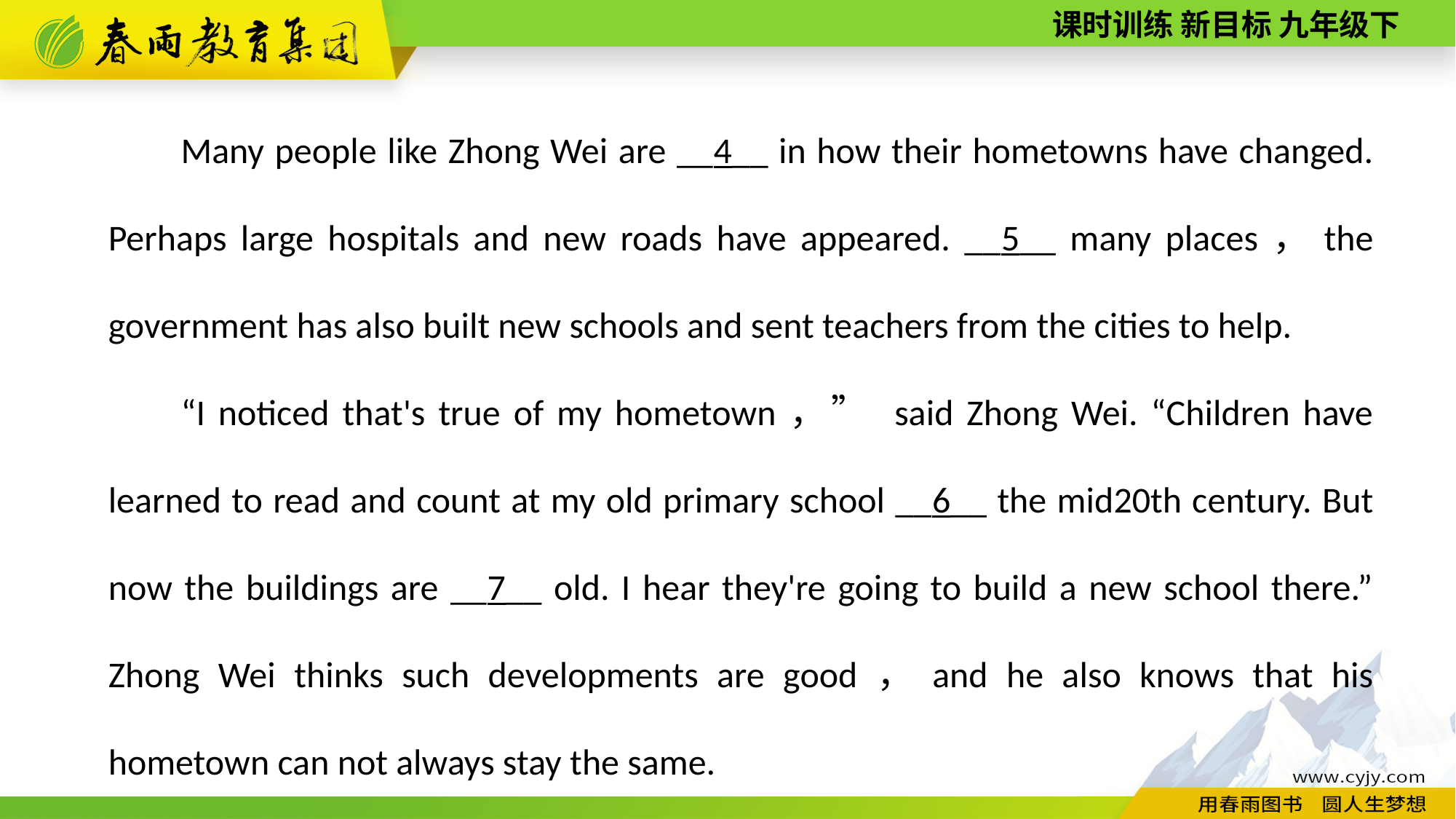

Many people like Zhong Wei are __4__ in how their hometowns have changed. Perhaps large hospitals and new roads have appeared. __5__ many places，the government has also built new schools and sent teachers from the cities to help.
“I noticed that's true of my hometown，” said Zhong Wei. “Children have learned to read and count at my old primary school __6__ the mid­20th century. But now the buildings are __7__ old. I hear they're going to build a new school there.” Zhong Wei thinks such developments are good，and he also knows that his hometown can not always stay the same.